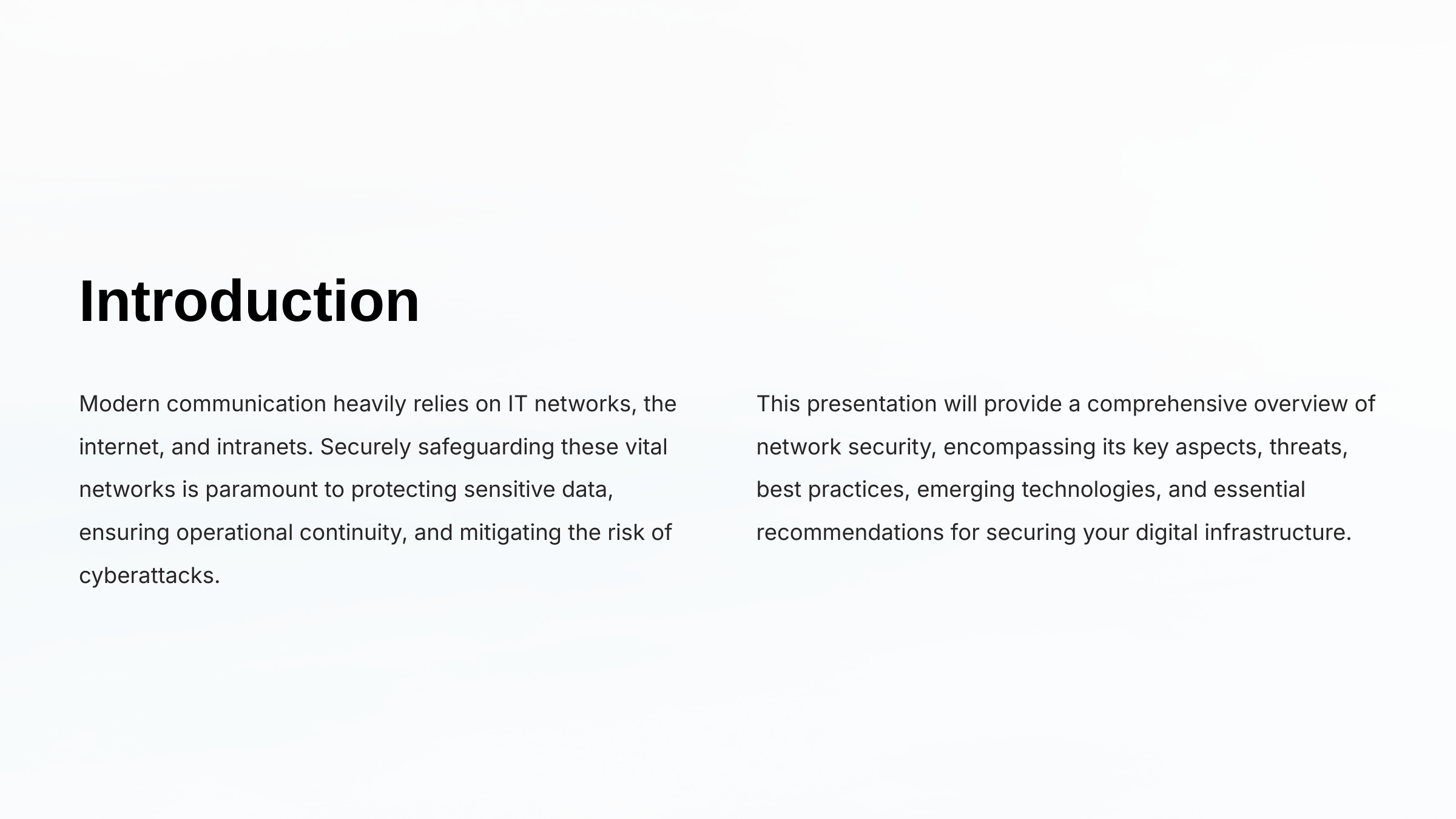

Introduction
Modern communication heavily relies on IT networks, the internet, and intranets. Securely safeguarding these vital networks is paramount to protecting sensitive data, ensuring operational continuity, and mitigating the risk of cyberattacks.
This presentation will provide a comprehensive overview of network security, encompassing its key aspects, threats, best practices, emerging technologies, and essential recommendations for securing your digital infrastructure.